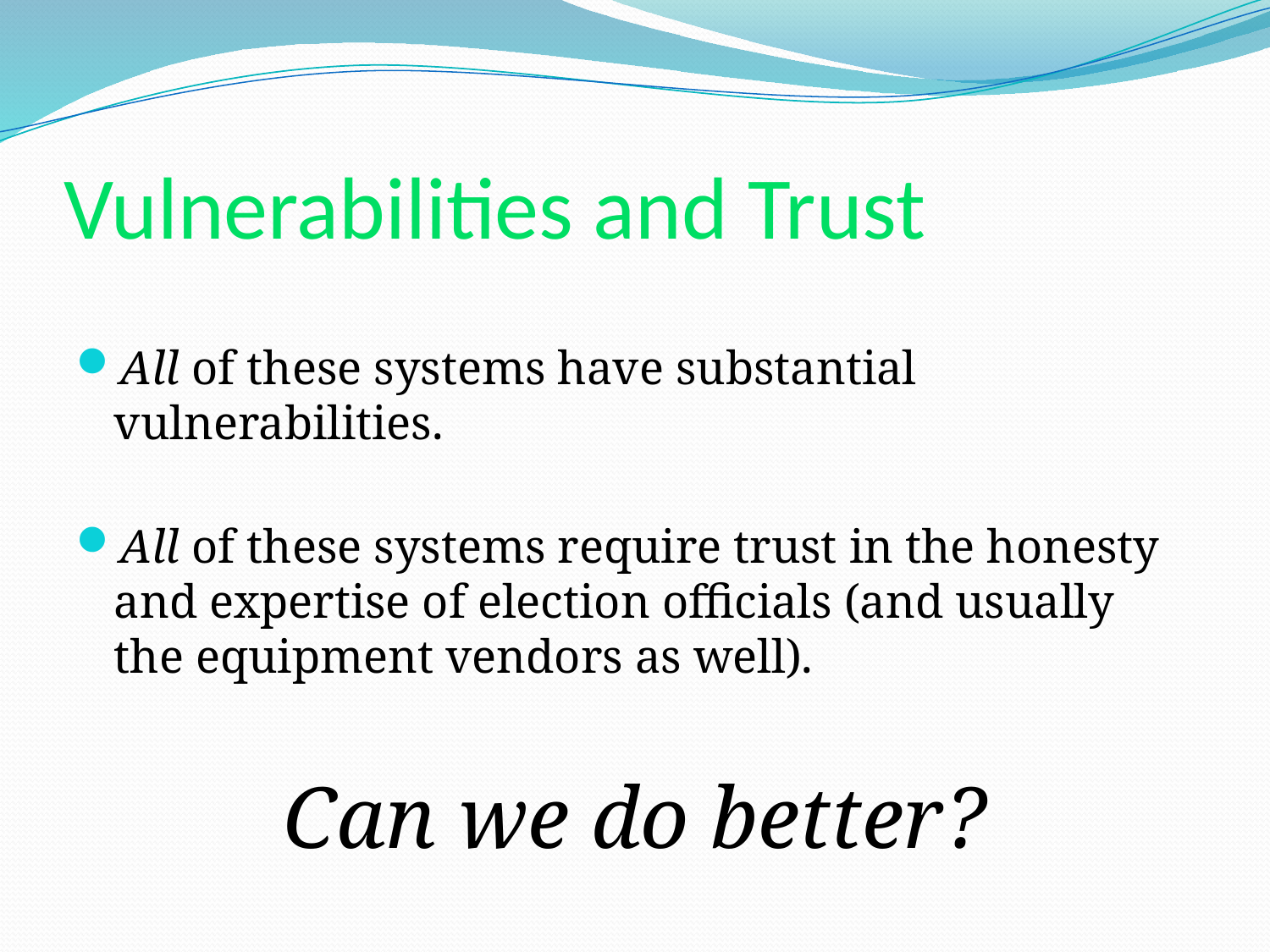

# Vulnerabilities and Trust

All of these systems have substantial vulnerabilities.

All of these systems require trust in the honesty and expertise of election officials (and usually the equipment vendors as well).

Can we do better?